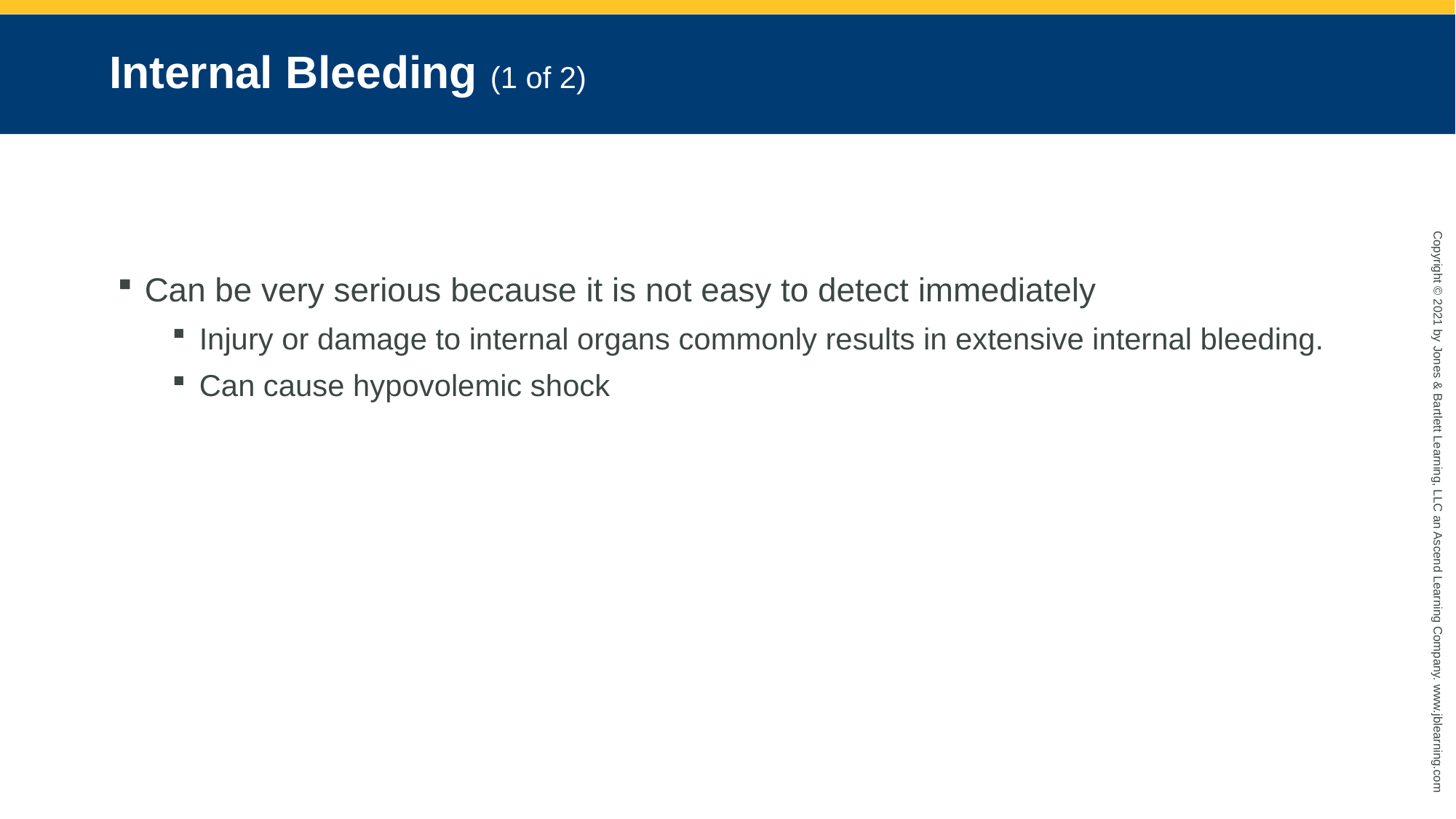

# Internal Bleeding (1 of 2)
Can be very serious because it is not easy to detect immediately
Injury or damage to internal organs commonly results in extensive internal bleeding.
Can cause hypovolemic shock